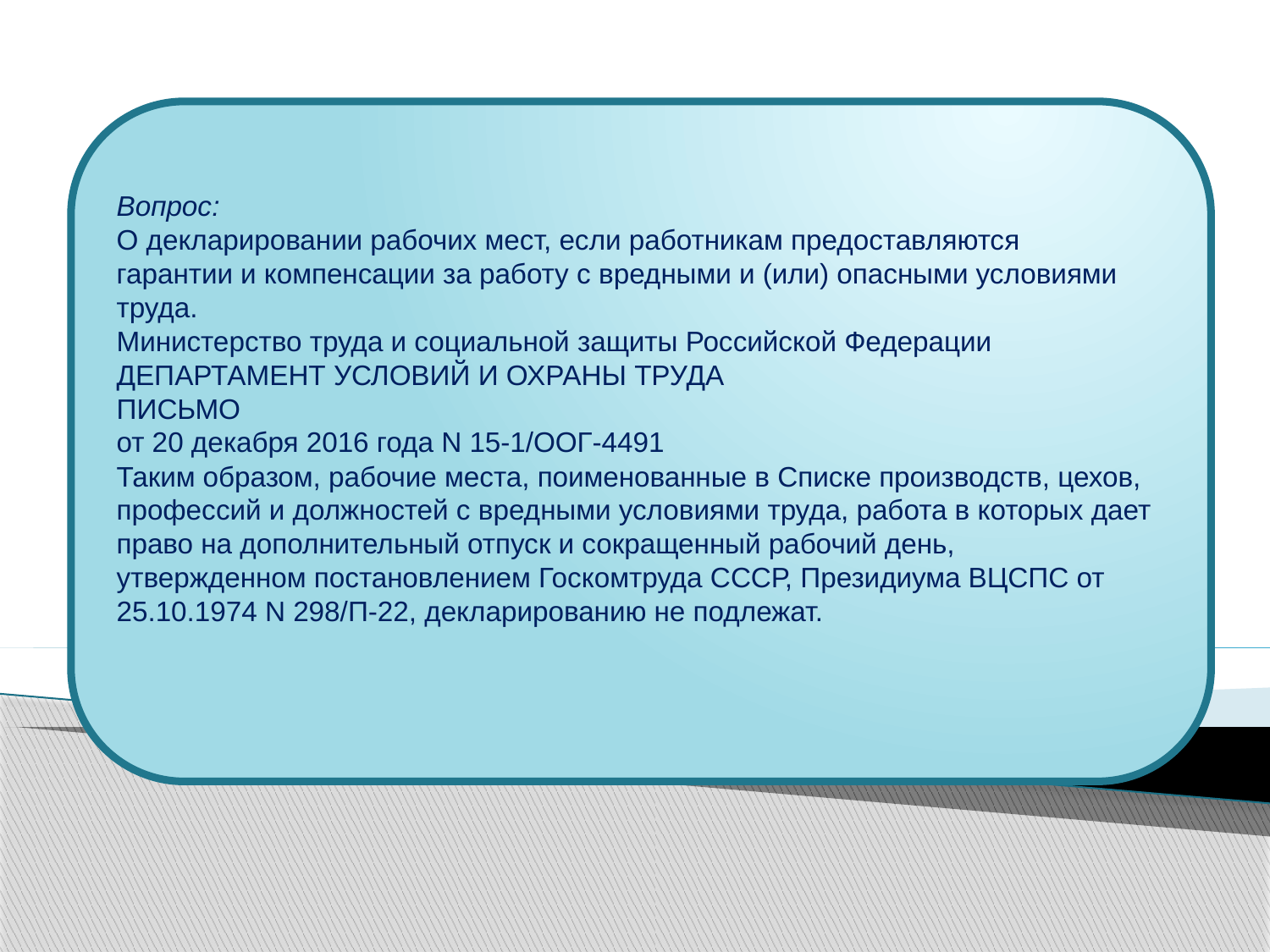

Вопрос:
О декларировании рабочих мест, если работникам предоставляются
гарантии и компенсации за работу с вредными и (или) опасными условиями
труда.
Министерство труда и социальной защиты Российской Федерации
ДЕПАРТАМЕНТ УСЛОВИЙ И ОХРАНЫ ТРУДА
ПИСЬМО
от 20 декабря 2016 года N 15-1/ООГ-4491
Таким образом, рабочие места, поименованные в Списке производств, цехов, профессий и должностей с вредными условиями труда, работа в которых дает право на дополнительный отпуск и сокращенный рабочий день, утвержденном постановлением Госкомтруда СССР, Президиума ВЦСПС от 25.10.1974 N 298/П-22, декларированию не подлежат.